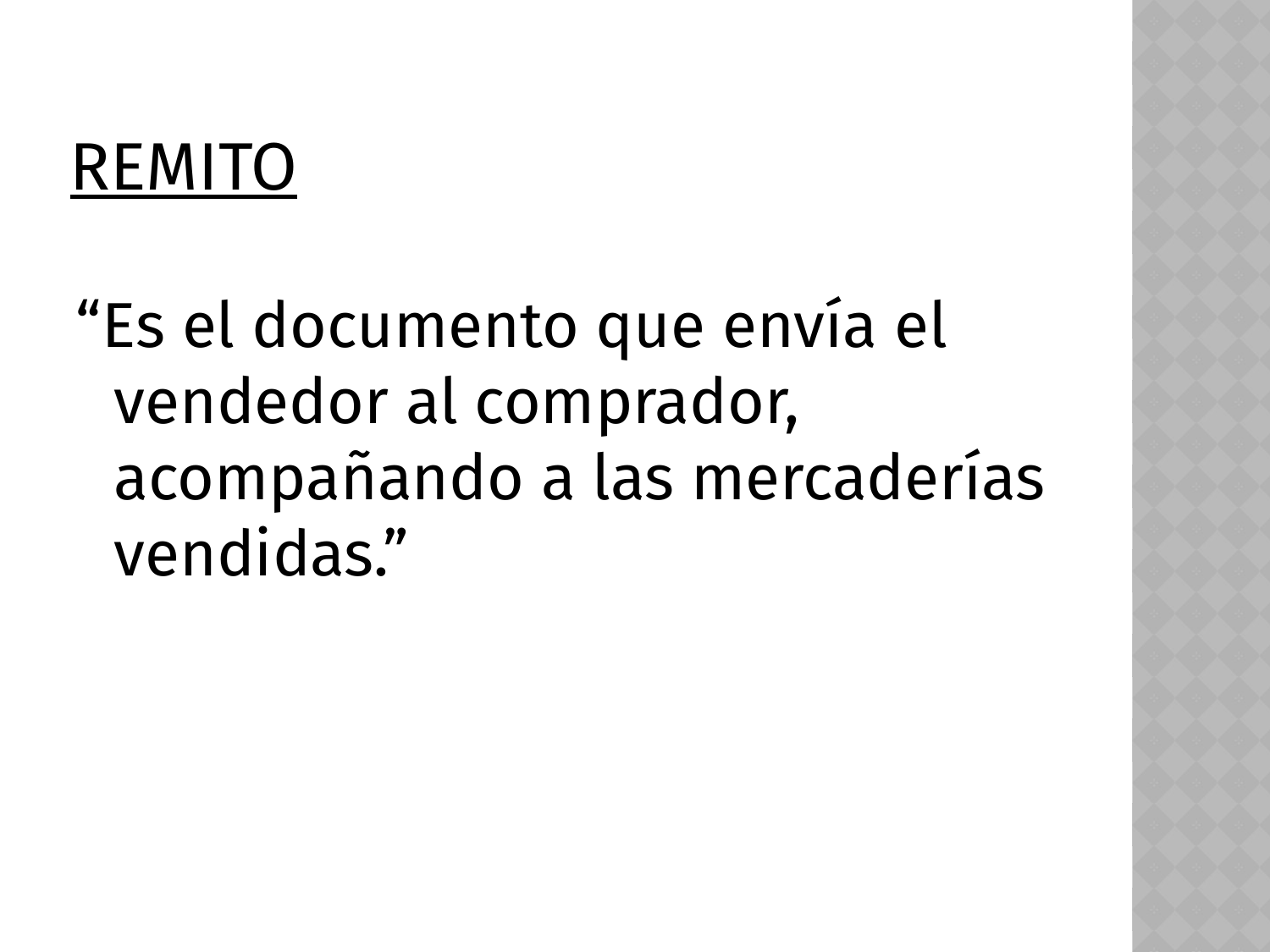

# remito
“Es el documento que envía el vendedor al comprador, acompañando a las mercaderías vendidas.”